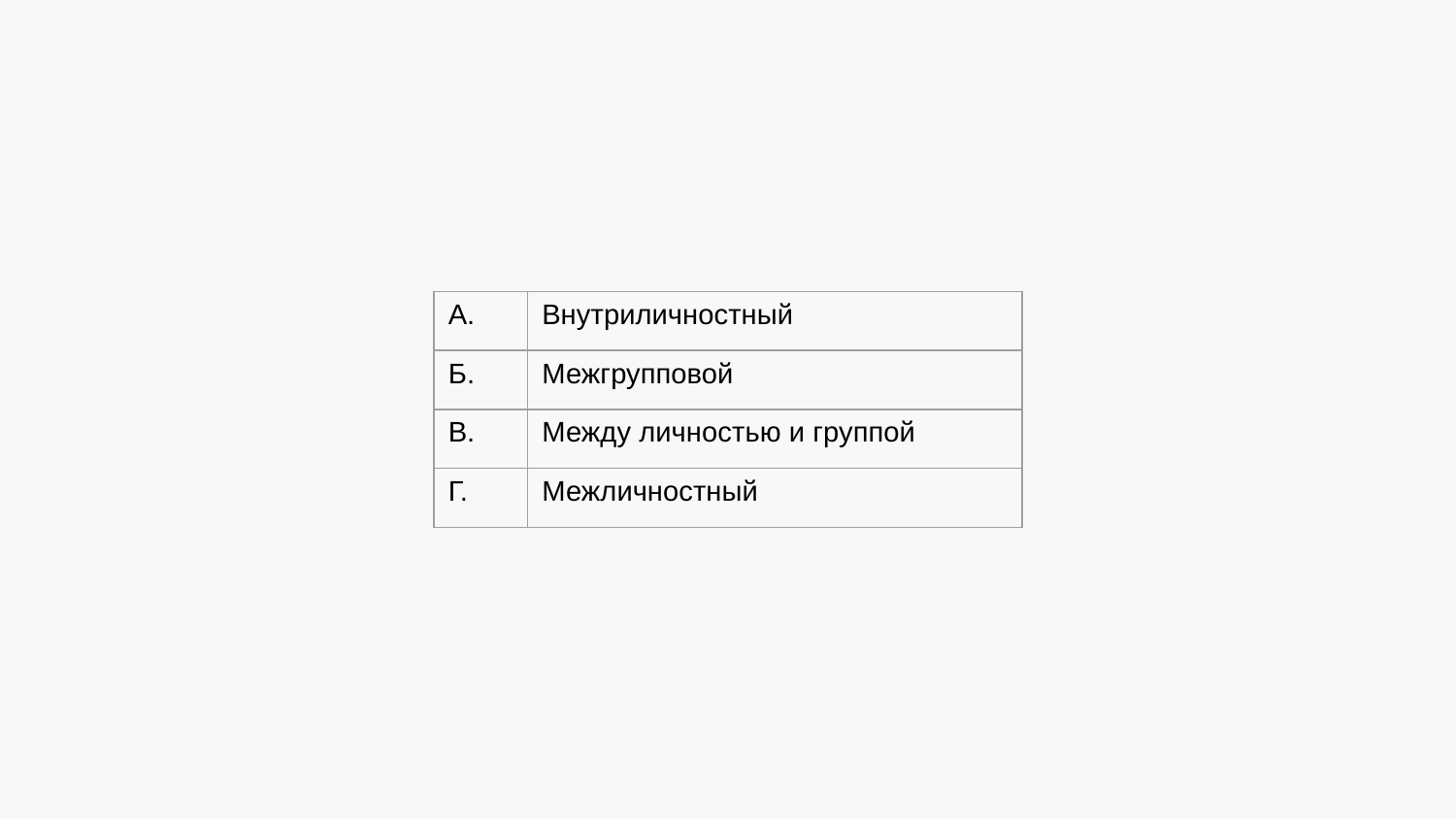

| А. | Внутриличностный |
| --- | --- |
| Б. | Межгрупповой |
| В. | Между личностью и группой |
| Г. | Межличностный |